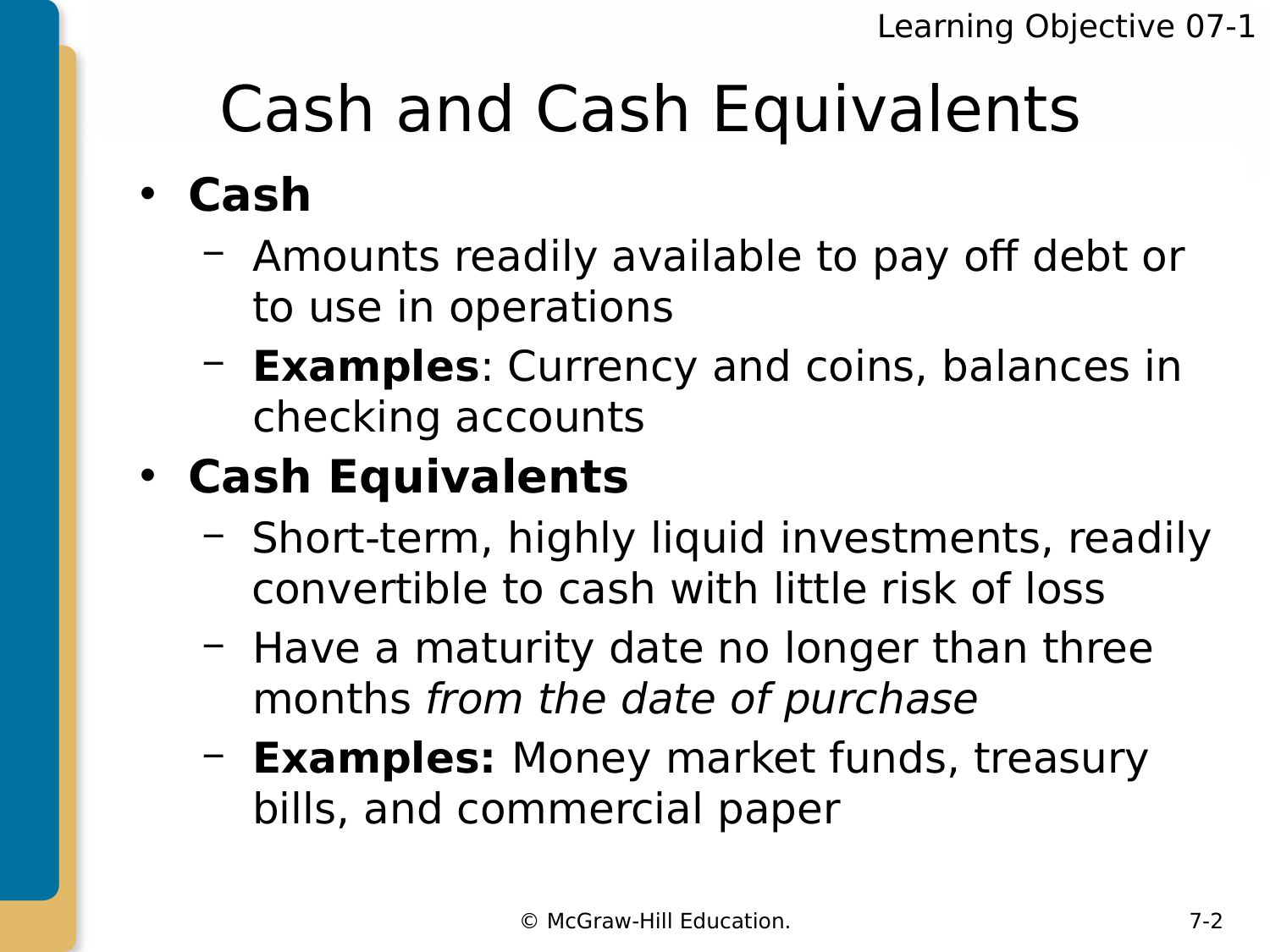

Learning Objective 07-1
# Cash and Cash Equivalents
Cash
Amounts readily available to pay off debt or to use in operations
Examples: Currency and coins, balances in checking accounts
Cash Equivalents
Short-term, highly liquid investments, readily convertible to cash with little risk of loss
Have a maturity date no longer than three months from the date of purchase
Examples: Money market funds, treasury bills, and commercial paper